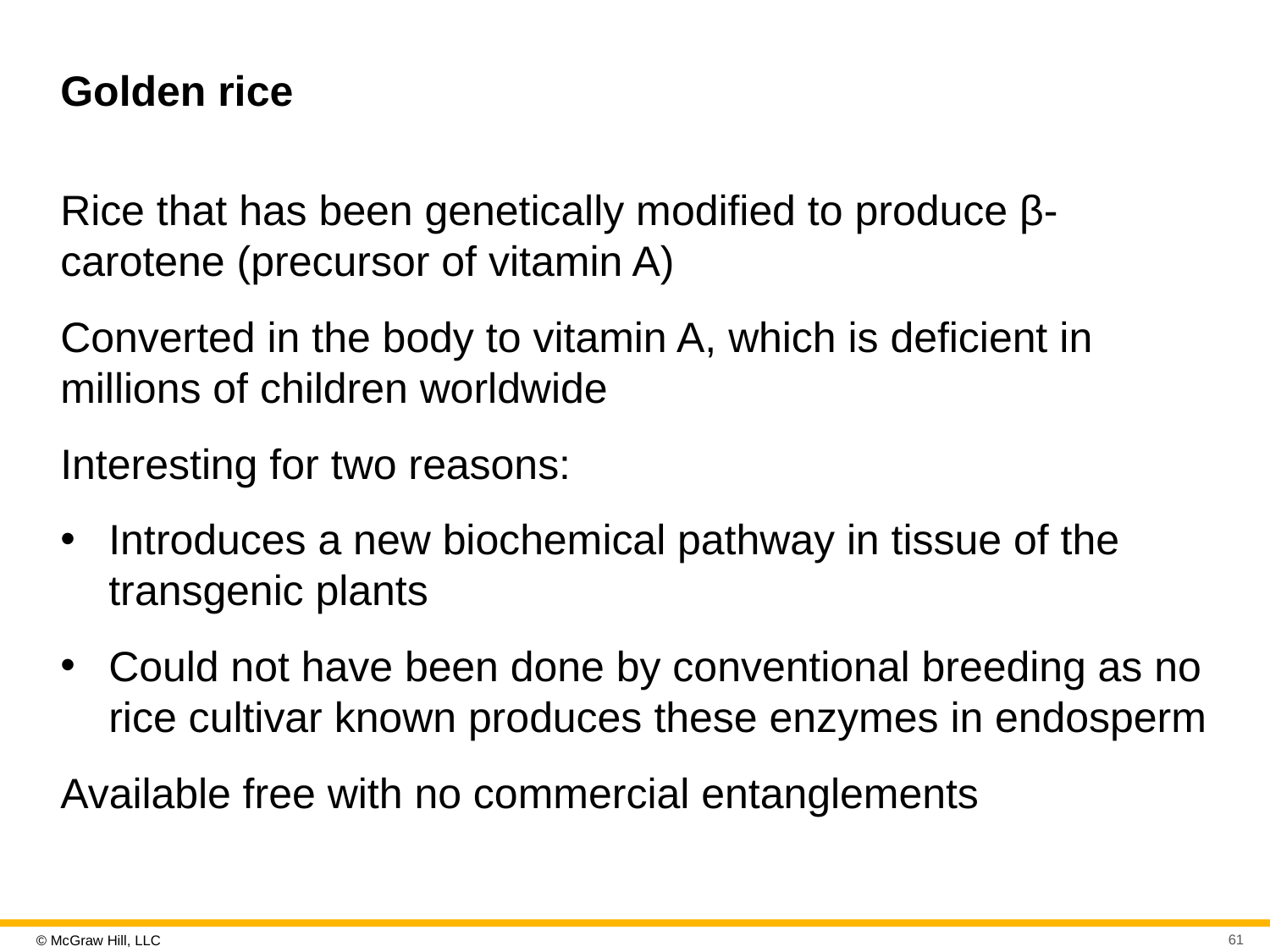

# Golden rice
Rice that has been genetically modified to produce β-carotene (precursor of vitamin A)
Converted in the body to vitamin A, which is deficient in millions of children worldwide
Interesting for two reasons:
Introduces a new biochemical pathway in tissue of the transgenic plants
Could not have been done by conventional breeding as no rice cultivar known produces these enzymes in endosperm
Available free with no commercial entanglements
61